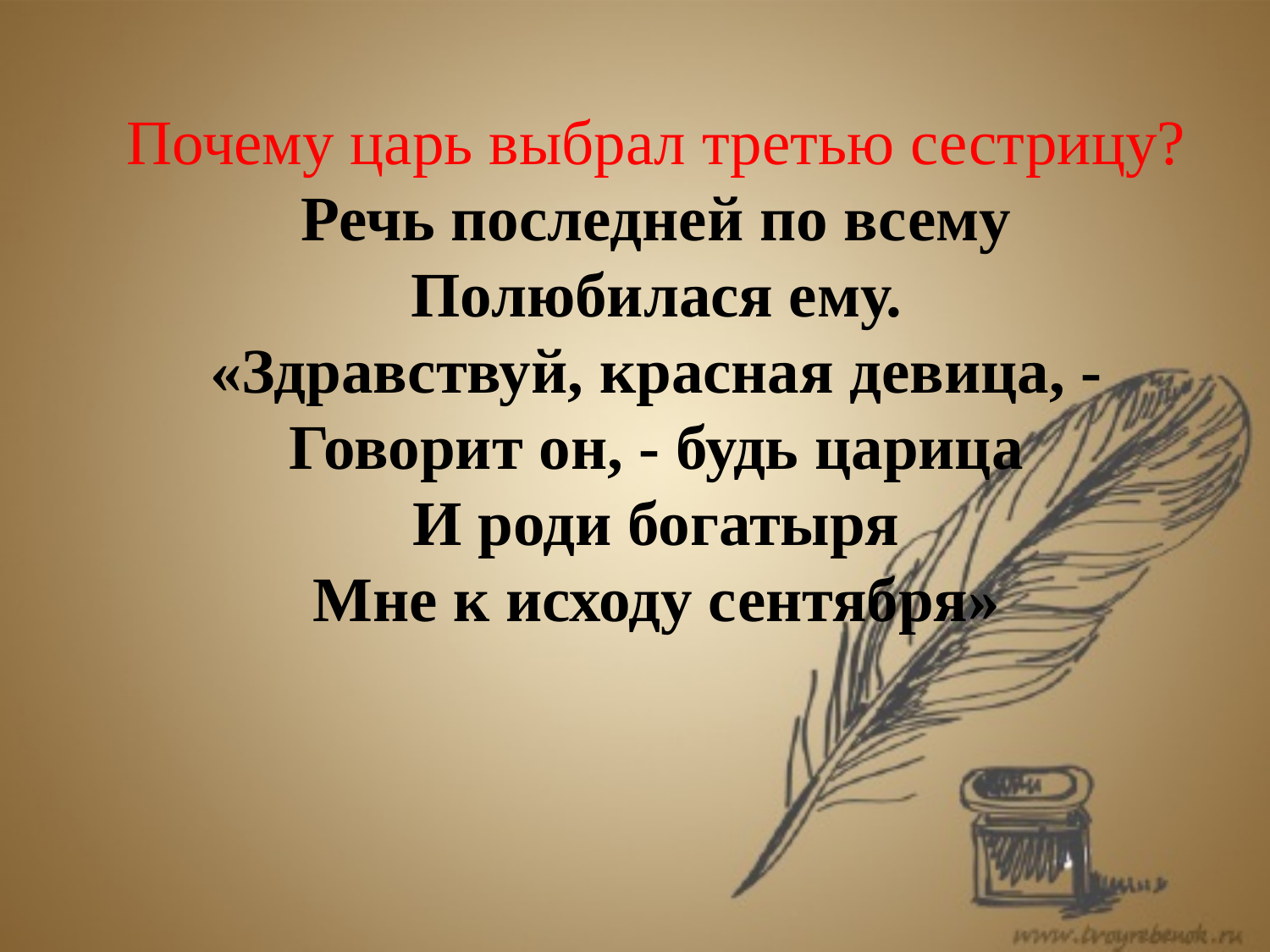

# Почему царь выбрал третью сестрицу? Речь последней по всему Полюбилася ему. «Здравствуй, красная девица, - Говорит он, - будь царица И роди богатыря Мне к исходу сентября»